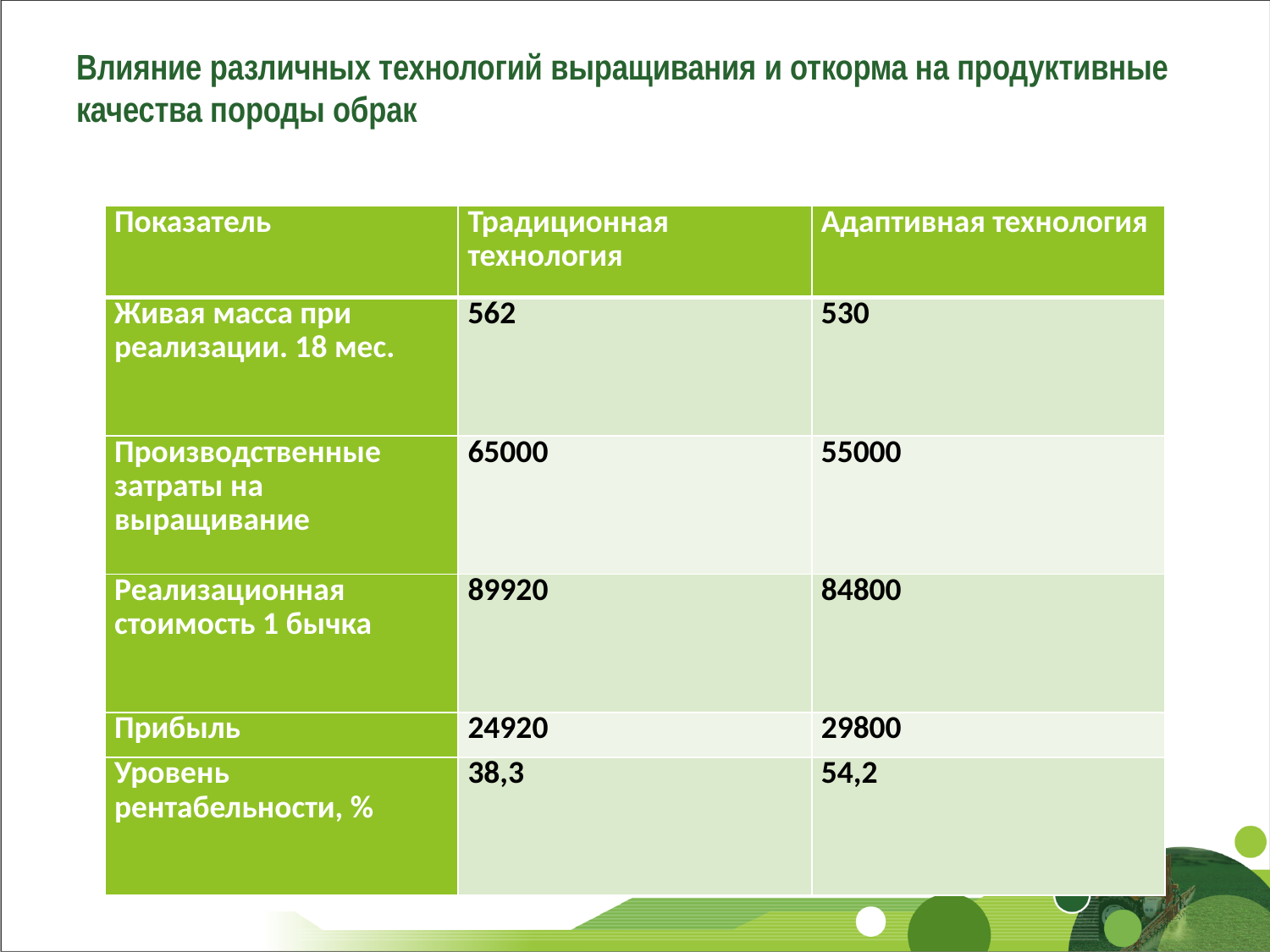

# Влияние различных технологий выращивания и откорма на продуктивные качества породы обрак
| Показатель | Традиционная технология | Адаптивная технология |
| --- | --- | --- |
| Живая масса при реализации. 18 мес. | 562 | 530 |
| Производственные затраты на выращивание | 65000 | 55000 |
| Реализационная стоимость 1 бычка | 89920 | 84800 |
| Прибыль | 24920 | 29800 |
| Уровень рентабельности, % | 38,3 | 54,2 |